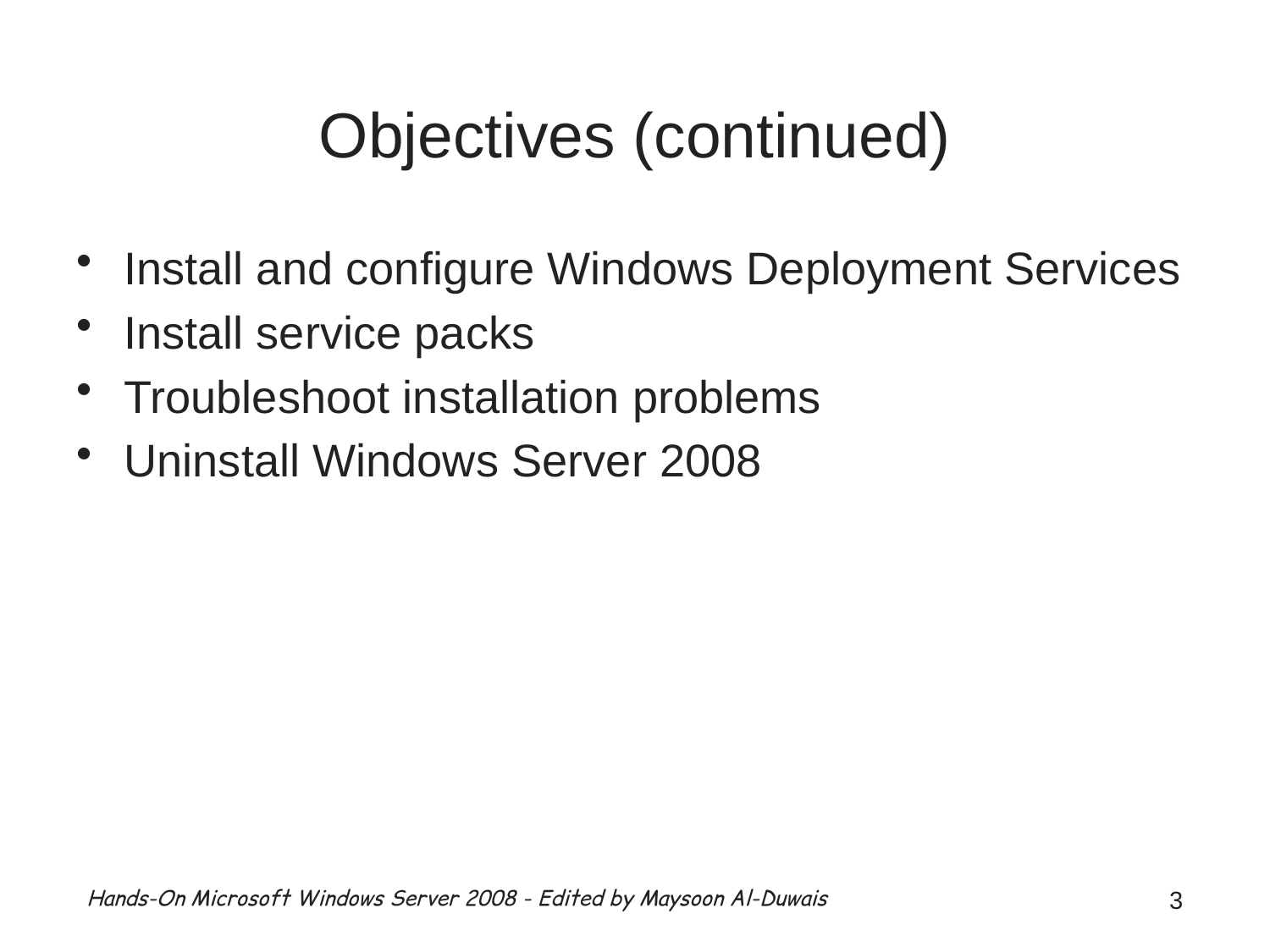

# Objectives (continued)
Install and configure Windows Deployment Services
Install service packs
Troubleshoot installation problems
Uninstall Windows Server 2008
Hands-On Microsoft Windows Server 2008 - Edited by Maysoon Al-Duwais
3